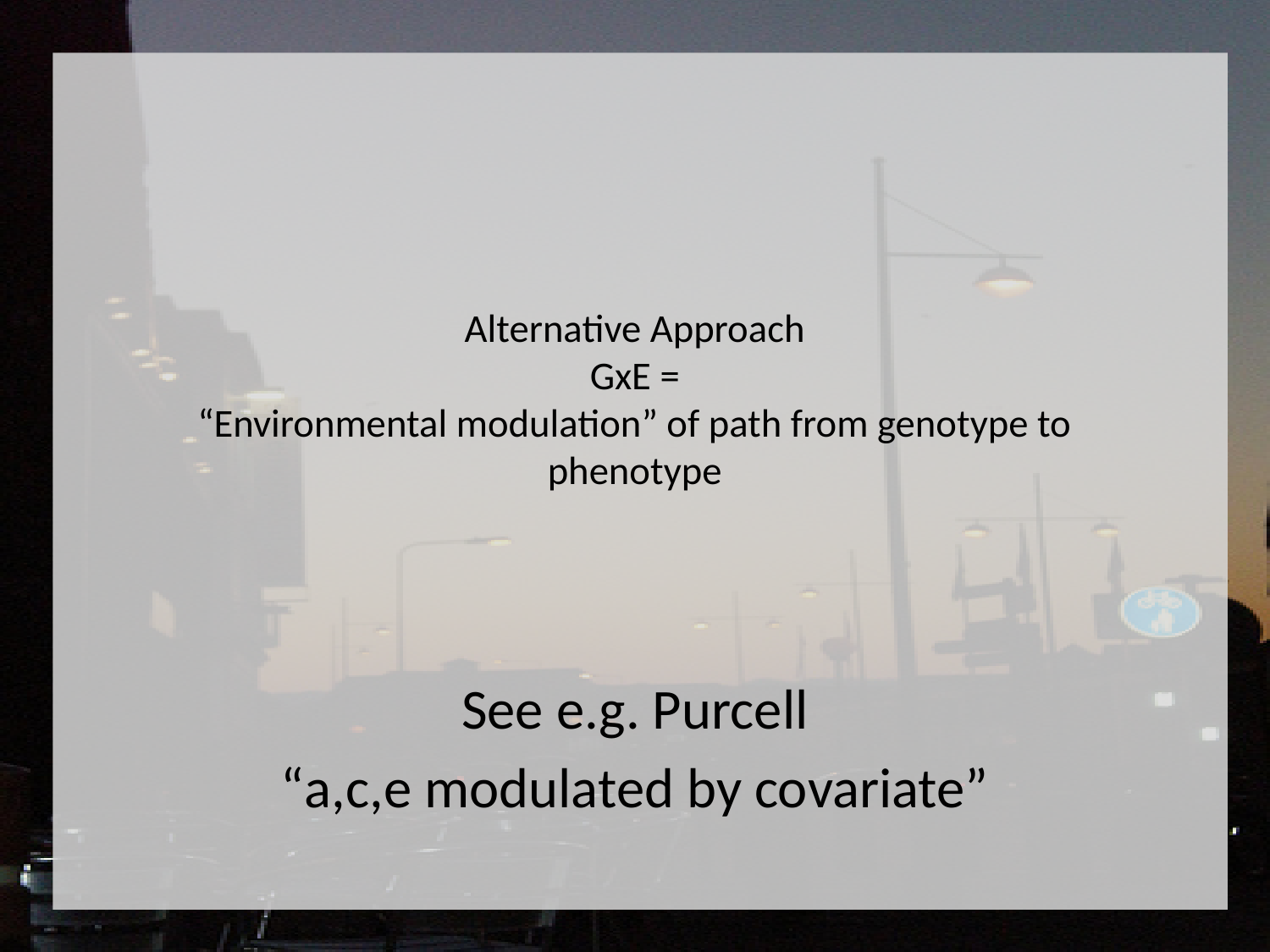

# Alternative Approach GxE = “Environmental modulation” of path from genotype to phenotype
See e.g. Purcell
“a,c,e modulated by covariate”